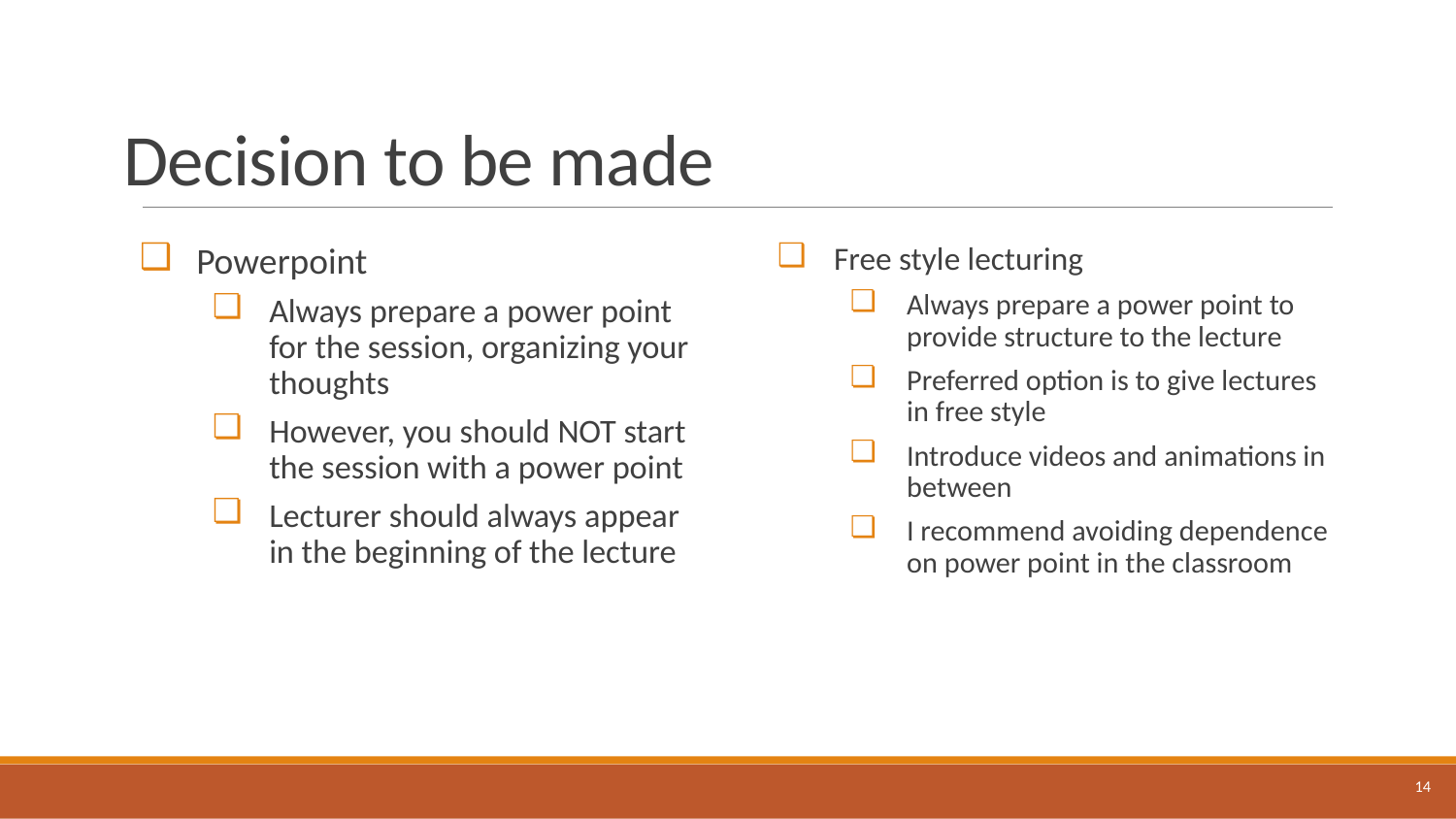

# Decision to be made
Powerpoint
Always prepare a power point for the session, organizing your thoughts
However, you should NOT start the session with a power point
Lecturer should always appear in the beginning of the lecture
Free style lecturing
Always prepare a power point to provide structure to the lecture
Preferred option is to give lectures in free style
Introduce videos and animations in between
I recommend avoiding dependence on power point in the classroom

14